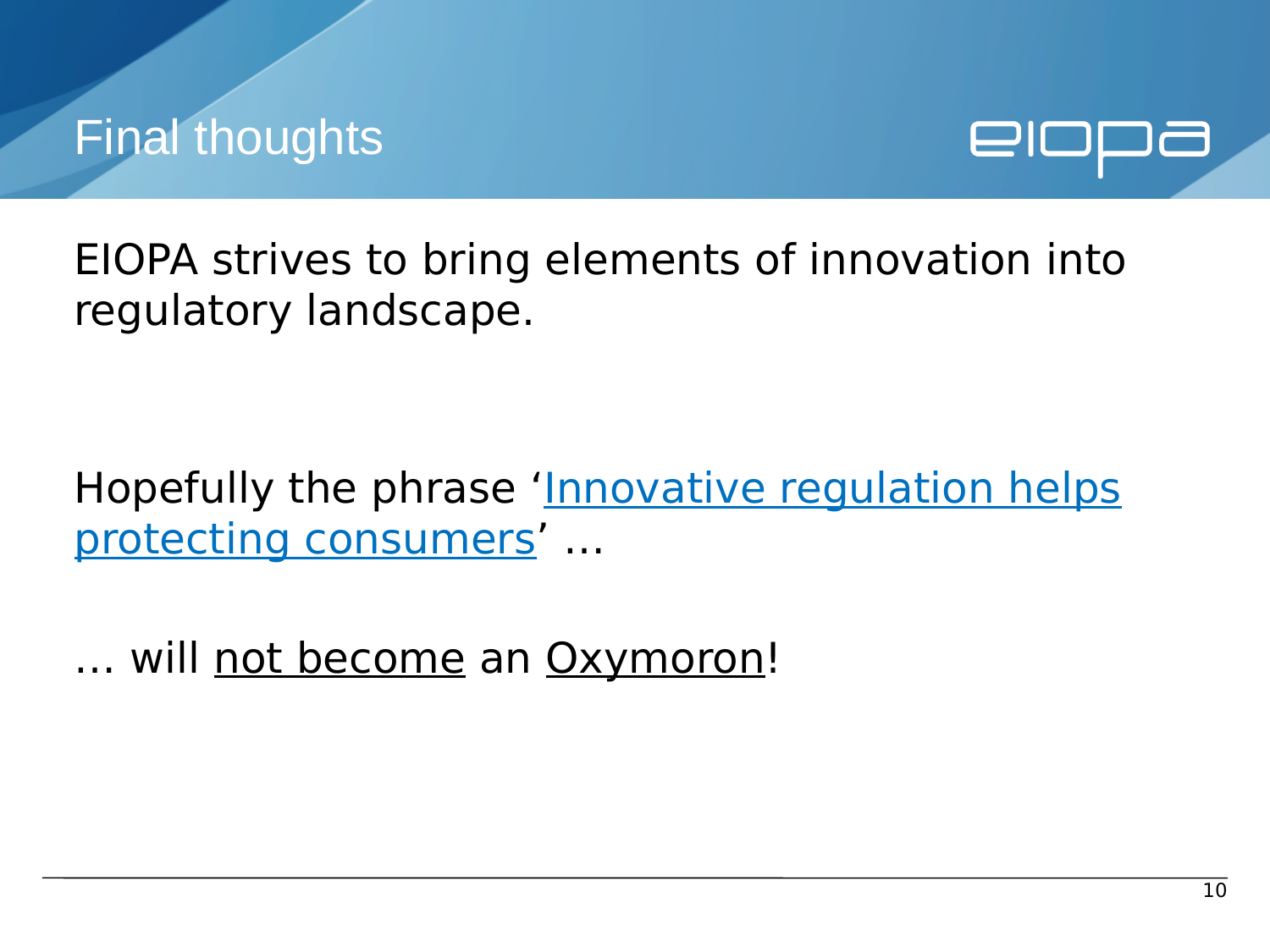

# Final thoughts
EIOPA strives to bring elements of innovation into regulatory landscape.

Hopefully the phrase ‘Innovative regulation helps protecting consumers’ …

… will not become an Oxymoron!